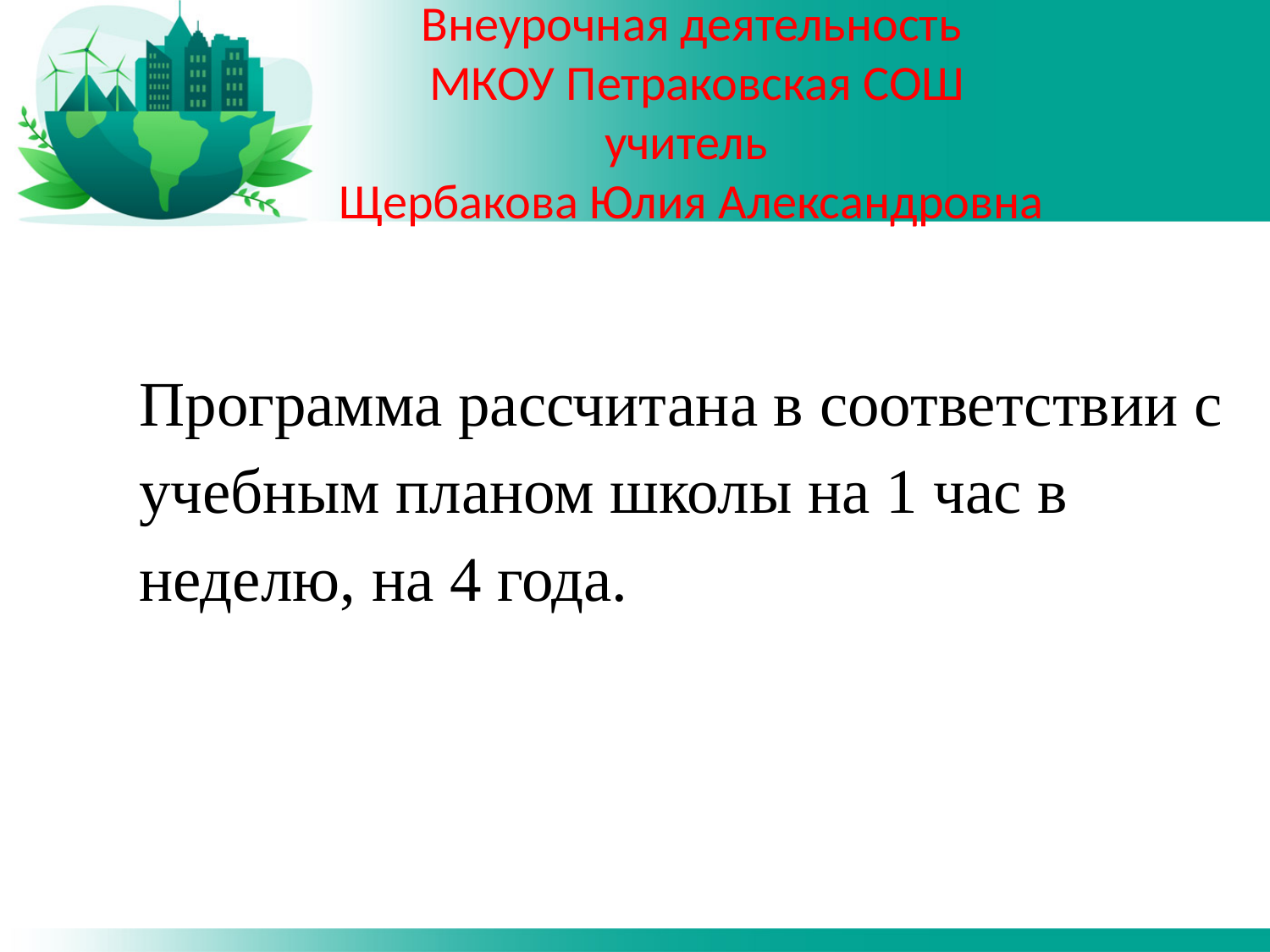

# Внеурочная деятельность МКОУ Петраковская СОШ учитель Щербакова Юлия Александровна
1
Программа рассчитана в соответствии с учебным планом школы на 1 час в неделю, на 4 года.